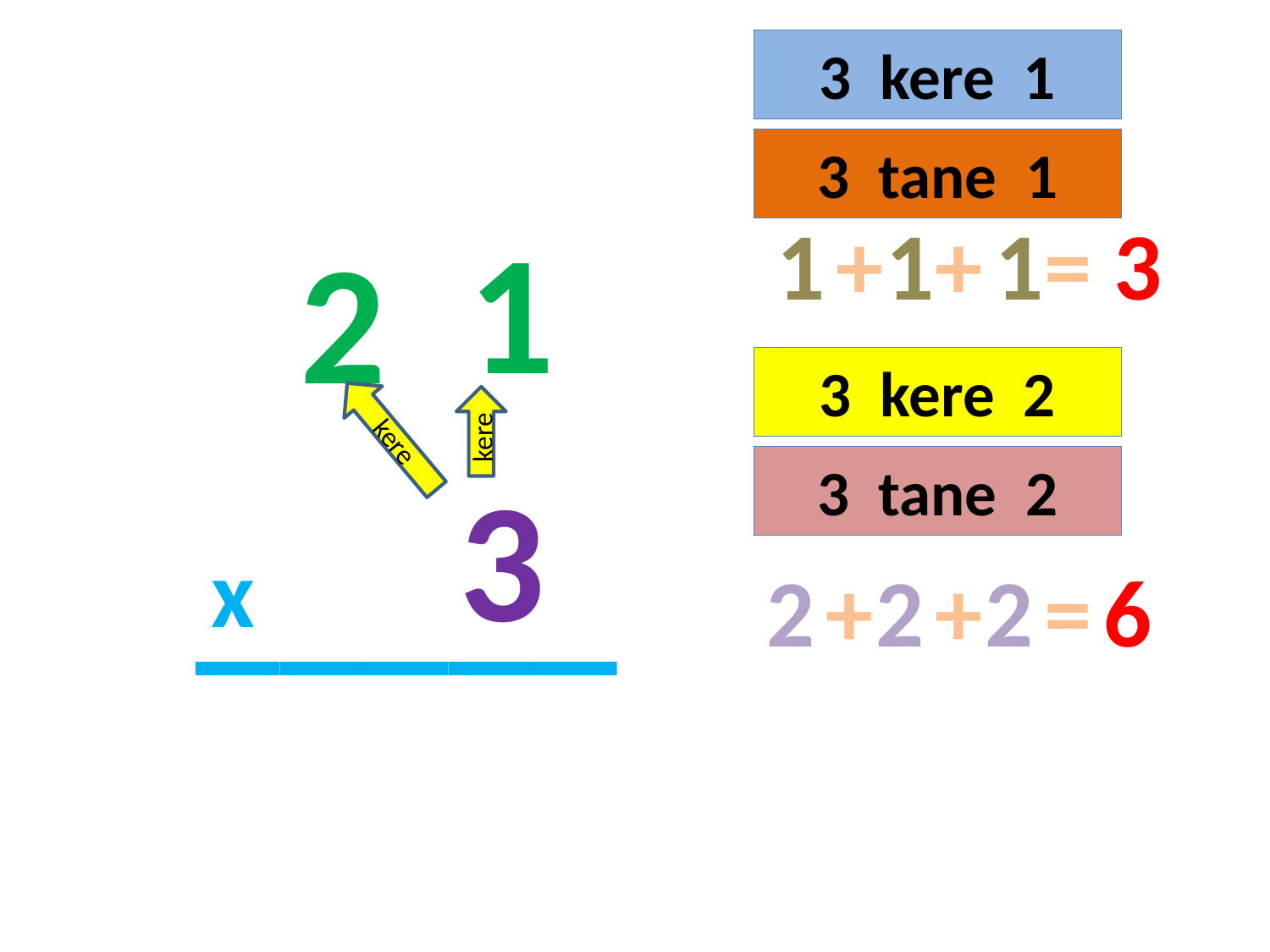

3  kere  1
3  tane  1
1
1
+
1
+
1
=
3
2
#

3  kere  2
kere
kere

3
3  tane  2
_____
x
2
+
2
+
2
=
6